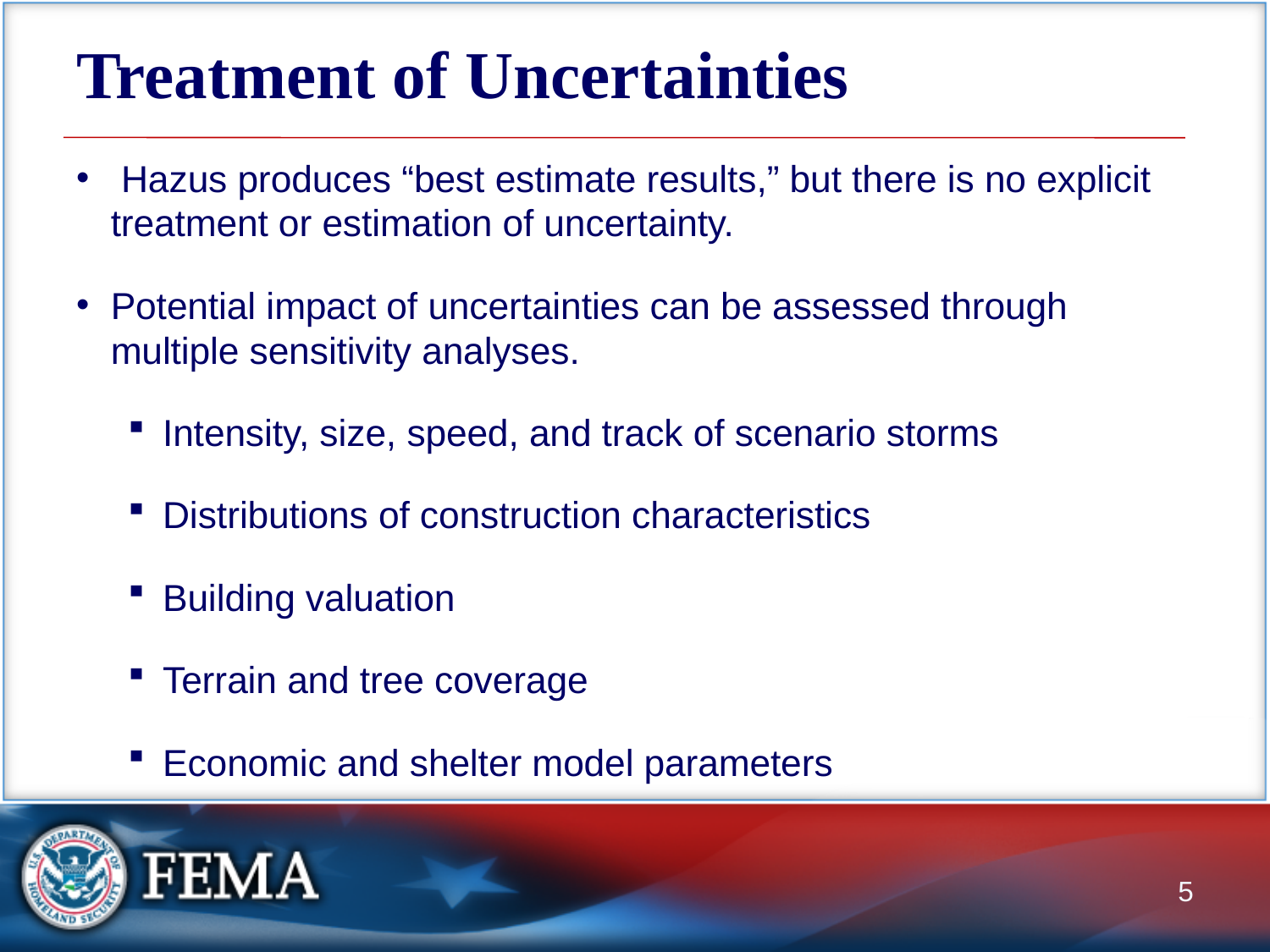

# Treatment of Uncertainties
 Hazus produces “best estimate results,” but there is no explicit treatment or estimation of uncertainty.
Potential impact of uncertainties can be assessed through multiple sensitivity analyses.
Intensity, size, speed, and track of scenario storms
Distributions of construction characteristics
Building valuation
Terrain and tree coverage
Economic and shelter model parameters
5